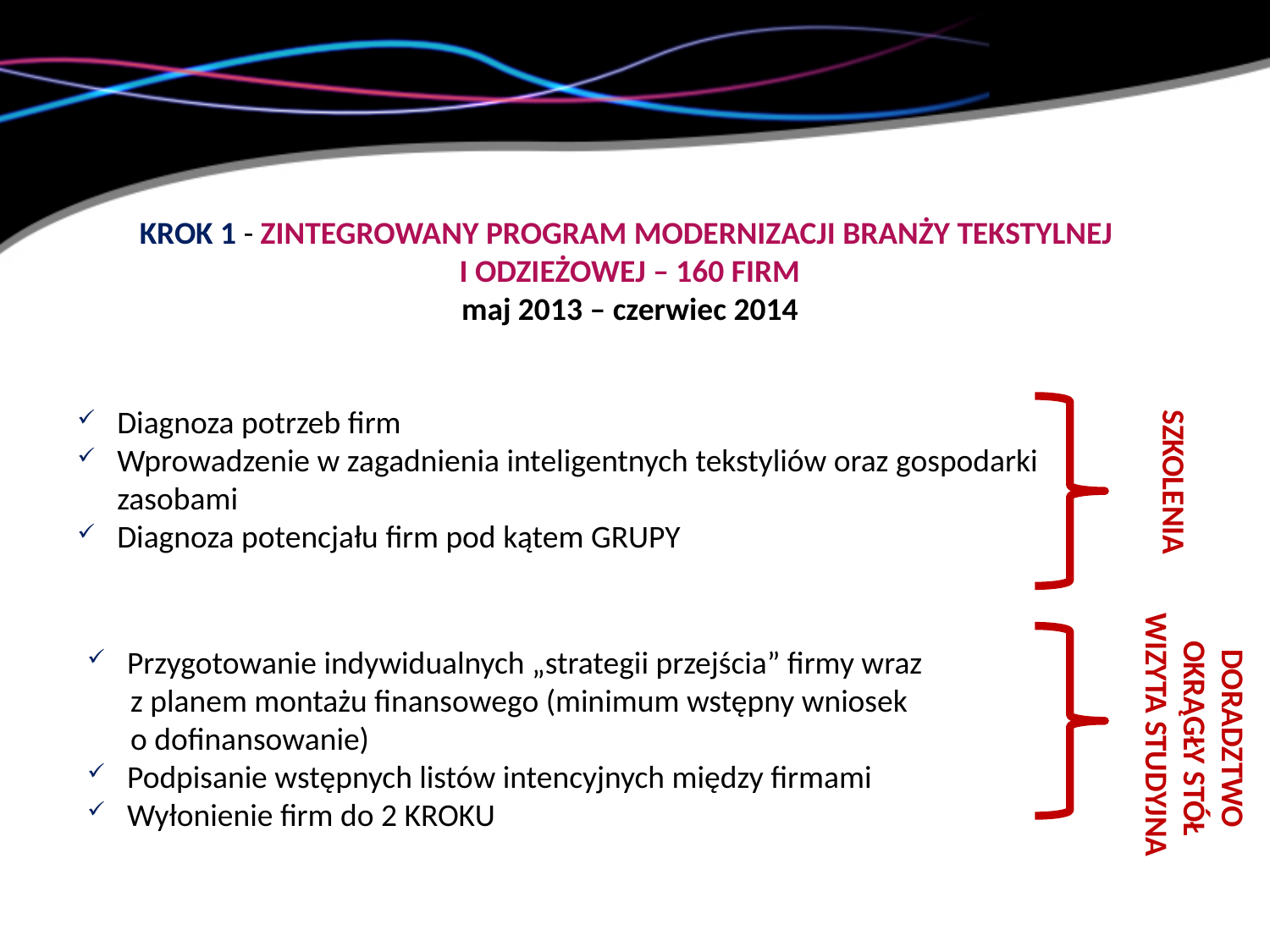

KROK 1 - ZINTEGROWANY PROGRAM MODERNIZACJI BRANŻY TEKSTYLNEJ
I ODZIEŻOWEJ – 160 FIRM
maj 2013 – czerwiec 2014
Diagnoza potrzeb firm
Wprowadzenie w zagadnienia inteligentnych tekstyliów oraz gospodarki zasobami
Diagnoza potencjału firm pod kątem GRUPY

SZKOLENIA

Przygotowanie indywidualnych „strategii przejścia” firmy wraz
      z planem montażu finansowego (minimum wstępny wniosek
      o dofinansowanie)
Podpisanie wstępnych listów intencyjnych między firmami
Wyłonienie firm do 2 KROKU
DORADZTWO
OKRĄGŁY STÓŁ
WIZYTA STUDYJNA